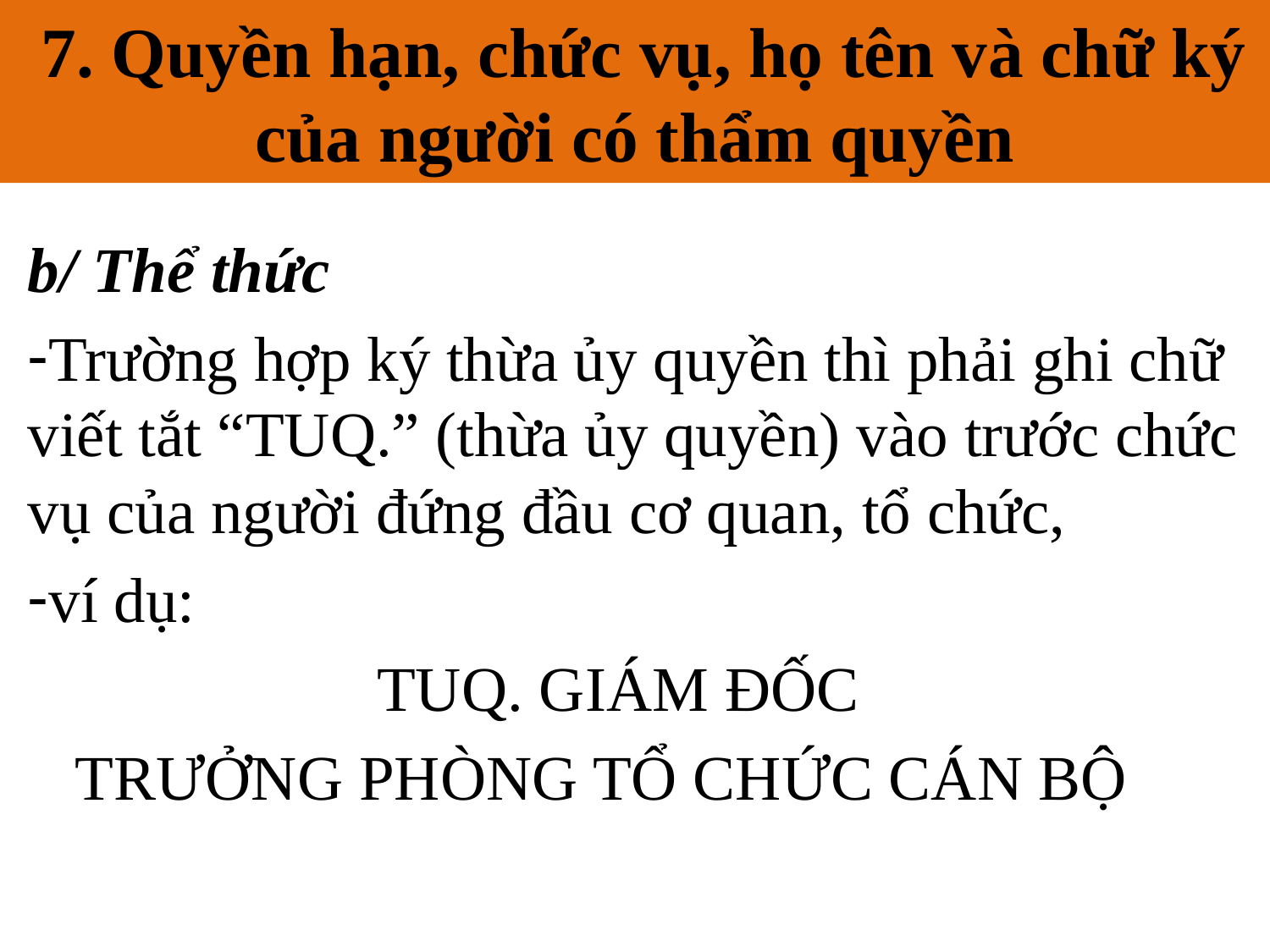

7. Quyền hạn, chức vụ, họ tên và chữ ký của người có thẩm quyền
# 7. Quyền hạn, chức vụ, họ tên và chữ ký của người có thẩm quyền
b/ Thể thức
Trường hợp ký thừa ủy quyền thì phải ghi chữ viết tắt “TUQ.” (thừa ủy quyền) vào trước chức vụ của người đứng đầu cơ quan, tổ chức,
ví dụ:
                      TUQ. GIÁM ĐỐC
   TRƯỞNG PHÒNG TỔ CHỨC CÁN BỘ